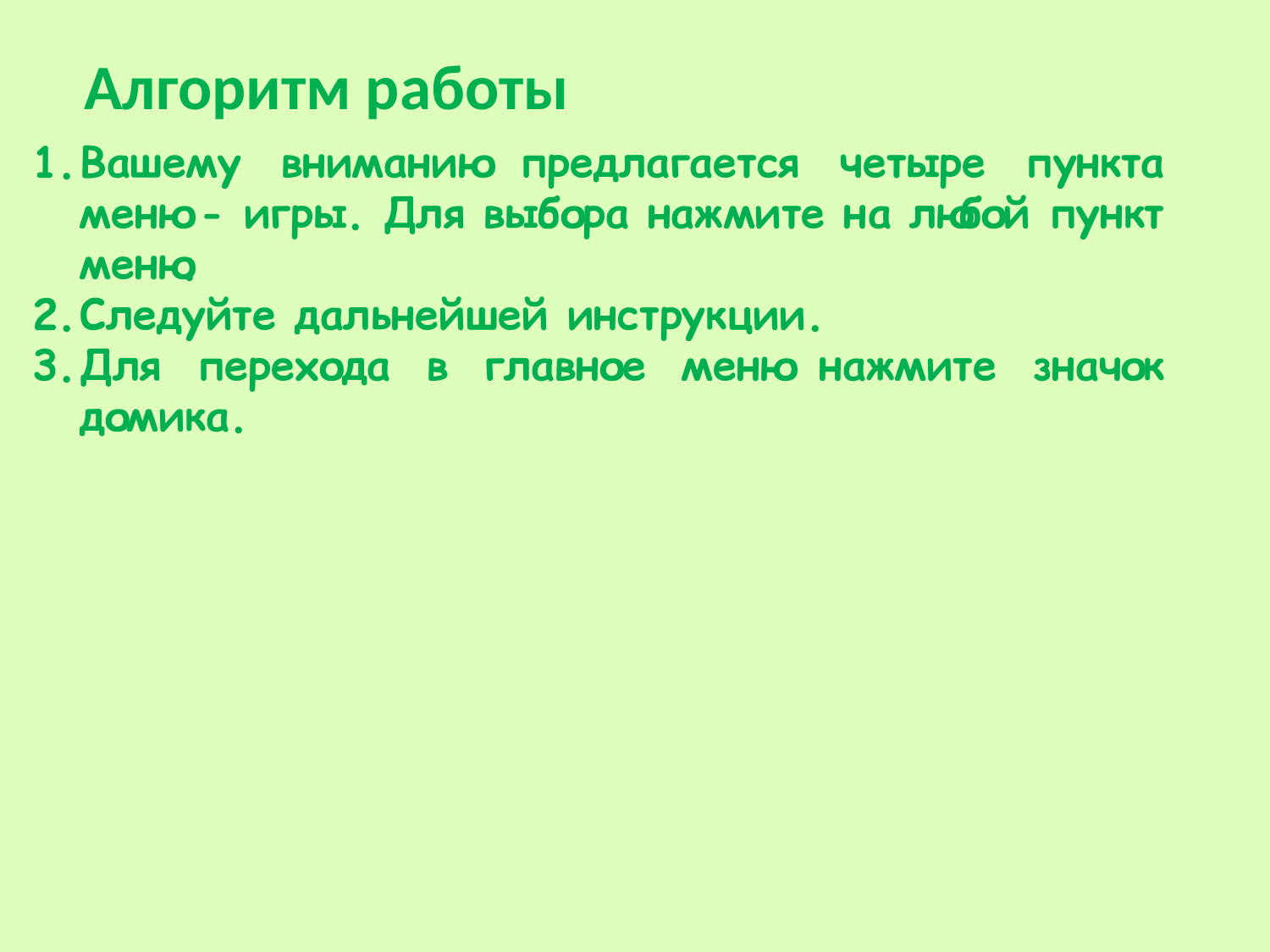

Алгоритм работы
Вашему вниманию предлагается четыре пункта меню - игры. Для выбора нажмите на любой пункт меню.
Следуйте дальнейшей инструкции.
Для перехода в главное меню нажмите значок домика.